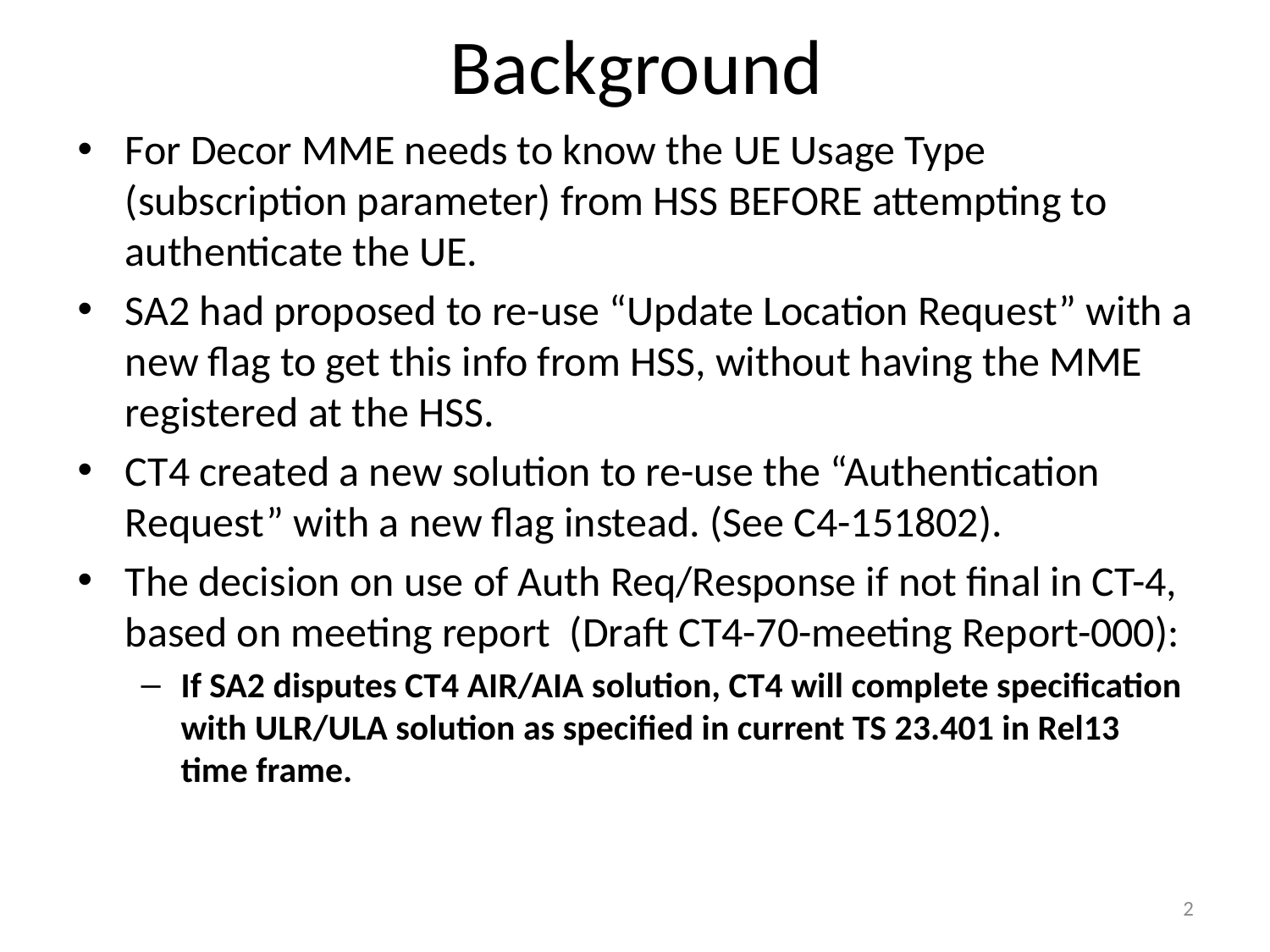

# Background
For Decor MME needs to know the UE Usage Type (subscription parameter) from HSS BEFORE attempting to authenticate the UE.
SA2 had proposed to re-use “Update Location Request” with a new flag to get this info from HSS, without having the MME registered at the HSS.
CT4 created a new solution to re-use the “Authentication Request” with a new flag instead. (See C4-151802).
The decision on use of Auth Req/Response if not final in CT-4, based on meeting report  (Draft CT4-70-meeting Report-000):
If SA2 disputes CT4 AIR/AIA solution, CT4 will complete specification with ULR/ULA solution as specified in current TS 23.401 in Rel13 time frame.
2